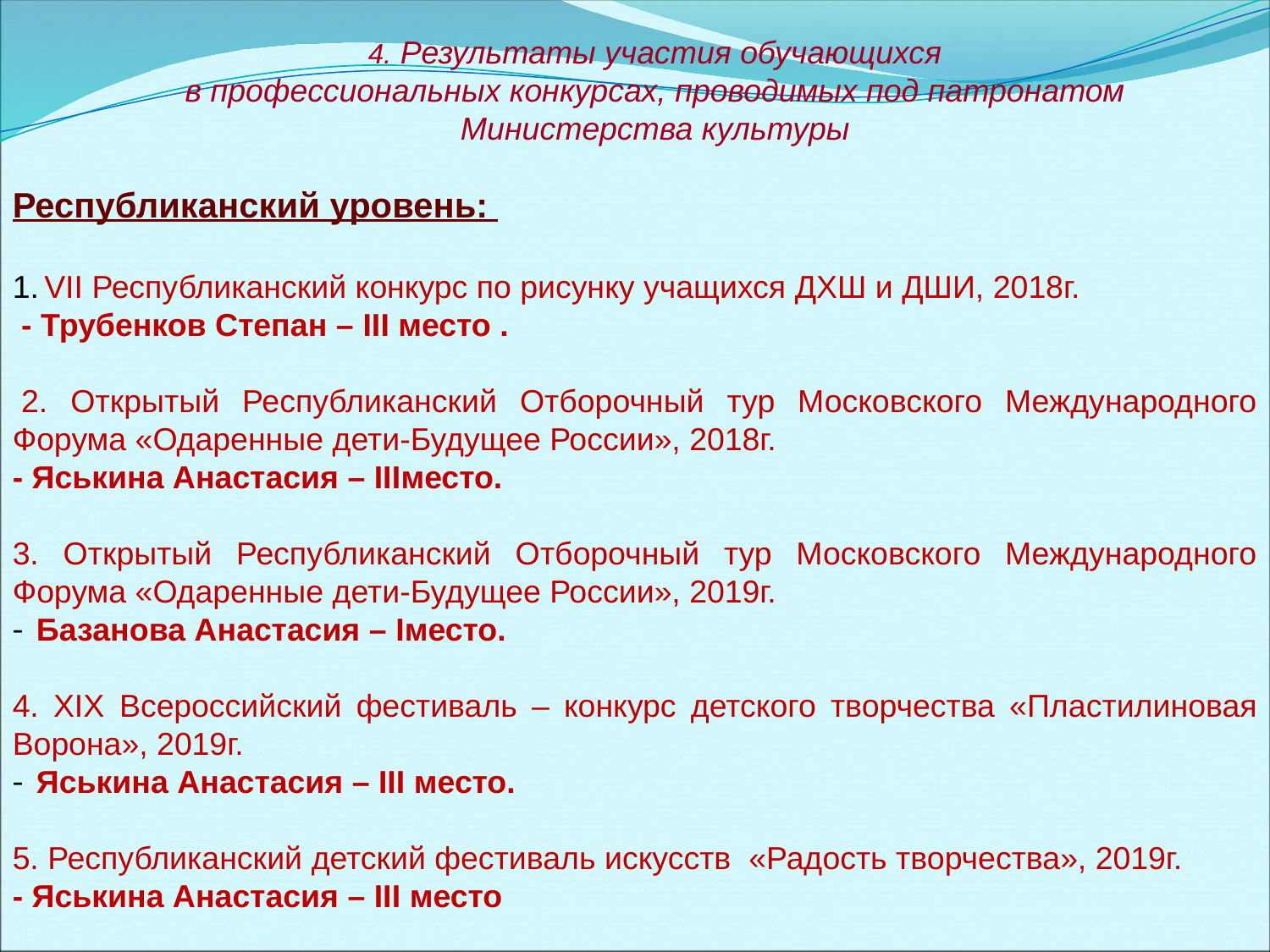

4. Результаты участия обучающихся
в профессиональных конкурсах, проводимых под патронатом Министерства культуры
Республиканский уровень:

VII Республиканский конкурс по рисунку учащихся ДХШ и ДШИ, 2018г.
 - Трубенков Степан – III место .

 2. Открытый Республиканский Отборочный тур Московского Международного Форума «Одаренные дети-Будущее России», 2018г.
- Яськина Анастасия – IIIместо.

3. Открытый Республиканский Отборочный тур Московского Международного Форума «Одаренные дети-Будущее России», 2019г.
Базанова Анастасия – Iместо.

4. XIX Всероссийский фестиваль – конкурс детского творчества «Пластилиновая Ворона», 2019г.
Яськина Анастасия – III место.

5. Республиканский детский фестиваль искусств  «Радость творчества», 2019г.
- Яськина Анастасия – III место